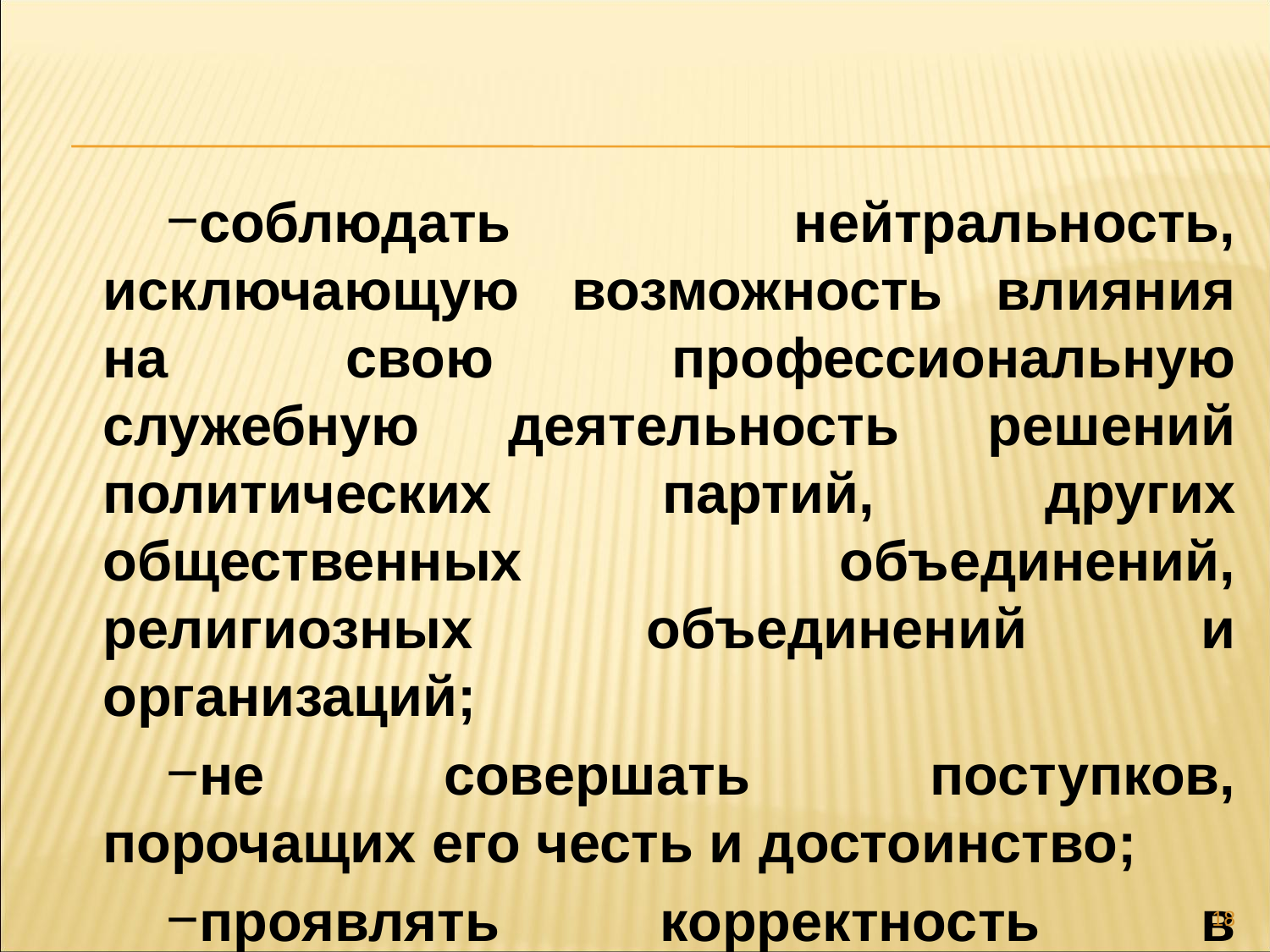

#
соблюдать нейтральность, исключающую возможность влияния на свою профессиональную служебную деятельность решений политических партий, других общественных объединений, религиозных объединений и организаций;
не совершать поступков, порочащих его честь и достоинство;
проявлять корректность в обращении с гражданами;
18